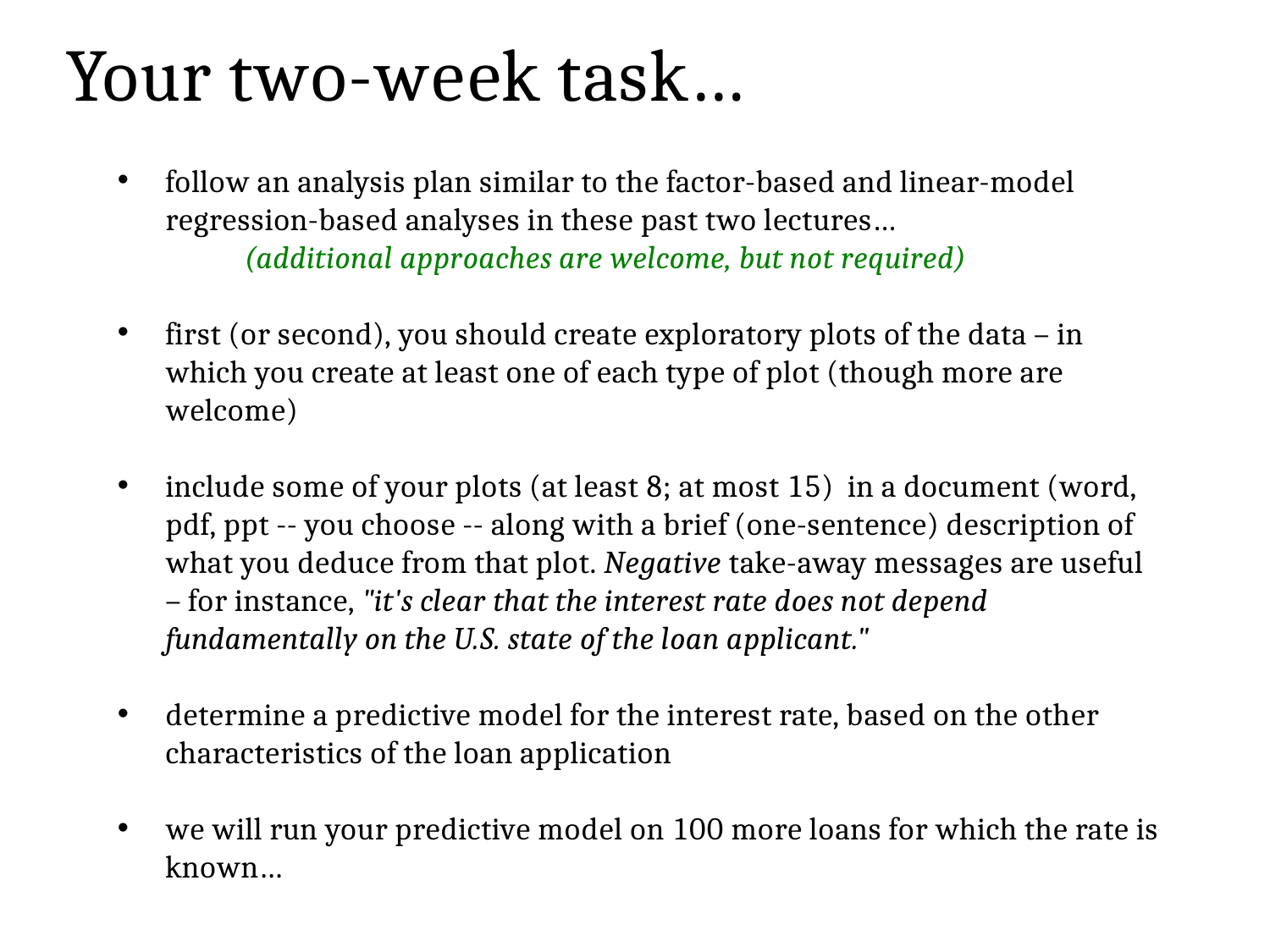

Your two-week task…
follow an analysis plan similar to the factor-based and linear-model regression-based analyses in these past two lectures…
	(additional approaches are welcome, but not required)

first (or second), you should create exploratory plots of the data – in which you create at least one of each type of plot (though more are welcome)

include some of your plots (at least 8; at most 15)  in a document (word, pdf, ppt -- you choose -- along with a brief (one-sentence) description of what you deduce from that plot. Negative take-away messages are useful – for instance, "it's clear that the interest rate does not depend fundamentally on the U.S. state of the loan applicant."

determine a predictive model for the interest rate, based on the other characteristics of the loan application

we will run your predictive model on 100 more loans for which the rate is known…